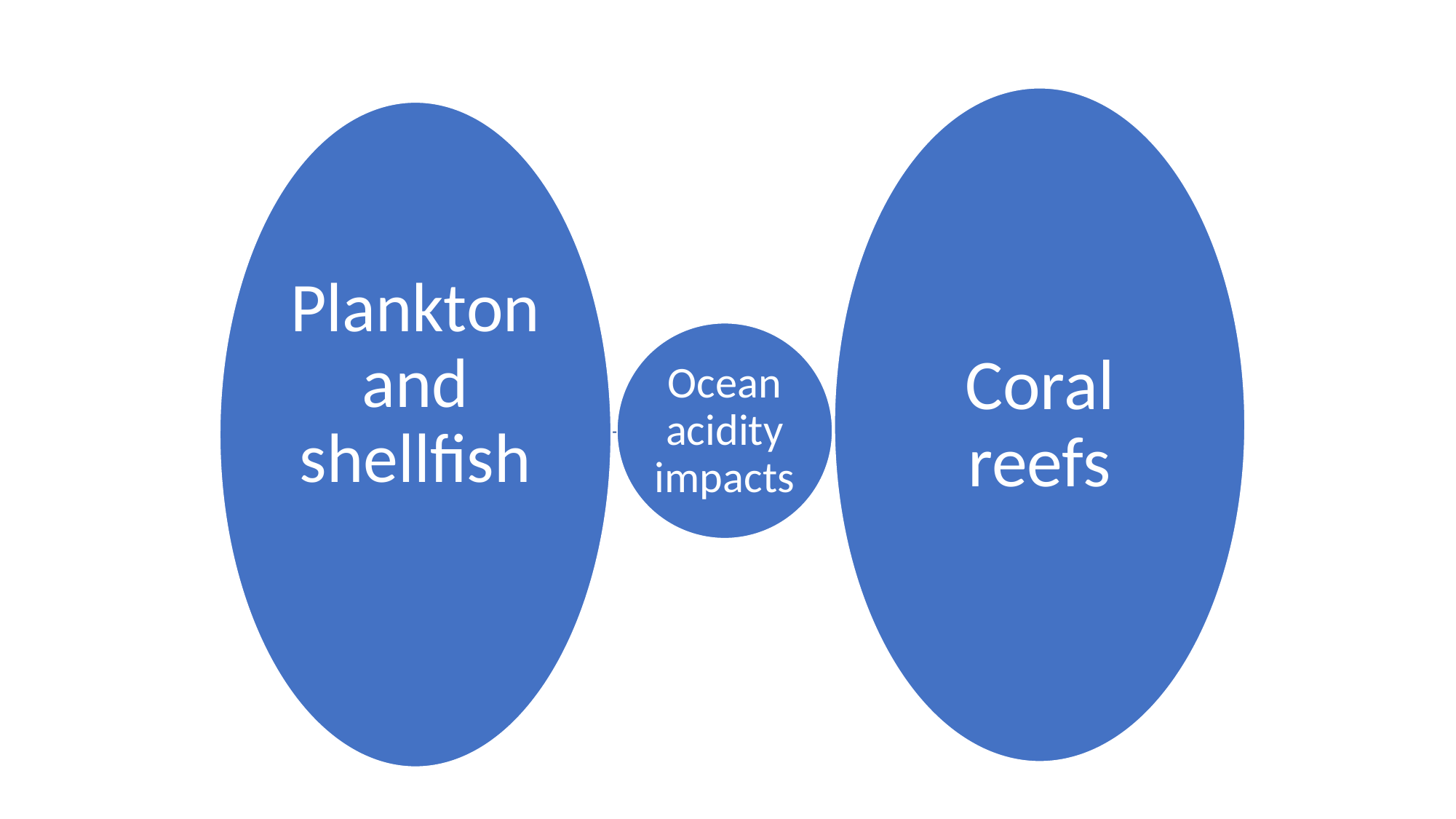

Ocean acidity impacts

Coral reefs

Plankton and shellfish